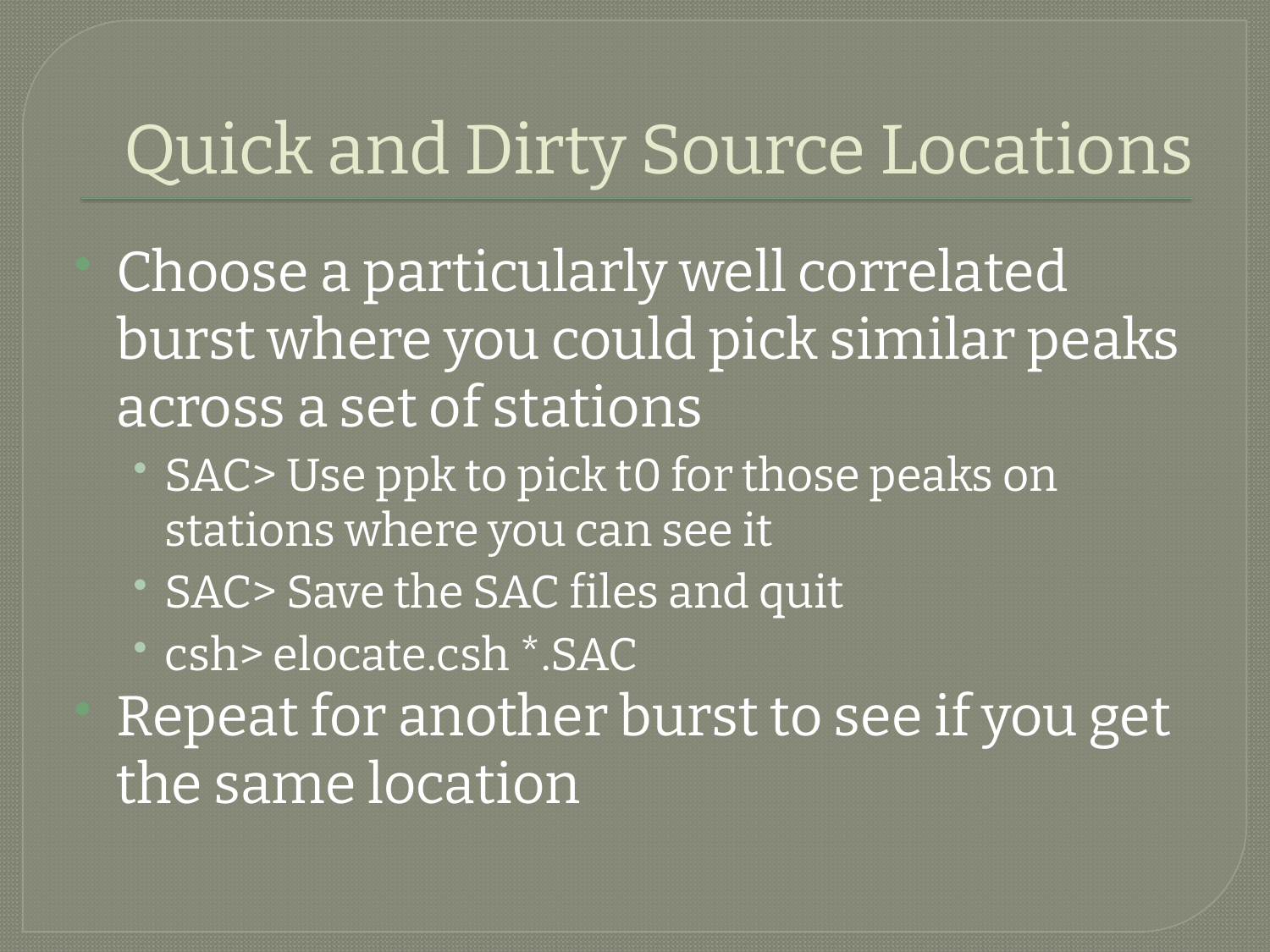

# Quick and Dirty Source Locations
Choose a particularly well correlated burst where you could pick similar peaks across a set of stations
SAC> Use ppk to pick t0 for those peaks on stations where you can see it
SAC> Save the SAC files and quit
csh> elocate.csh *.SAC
Repeat for another burst to see if you get the same location